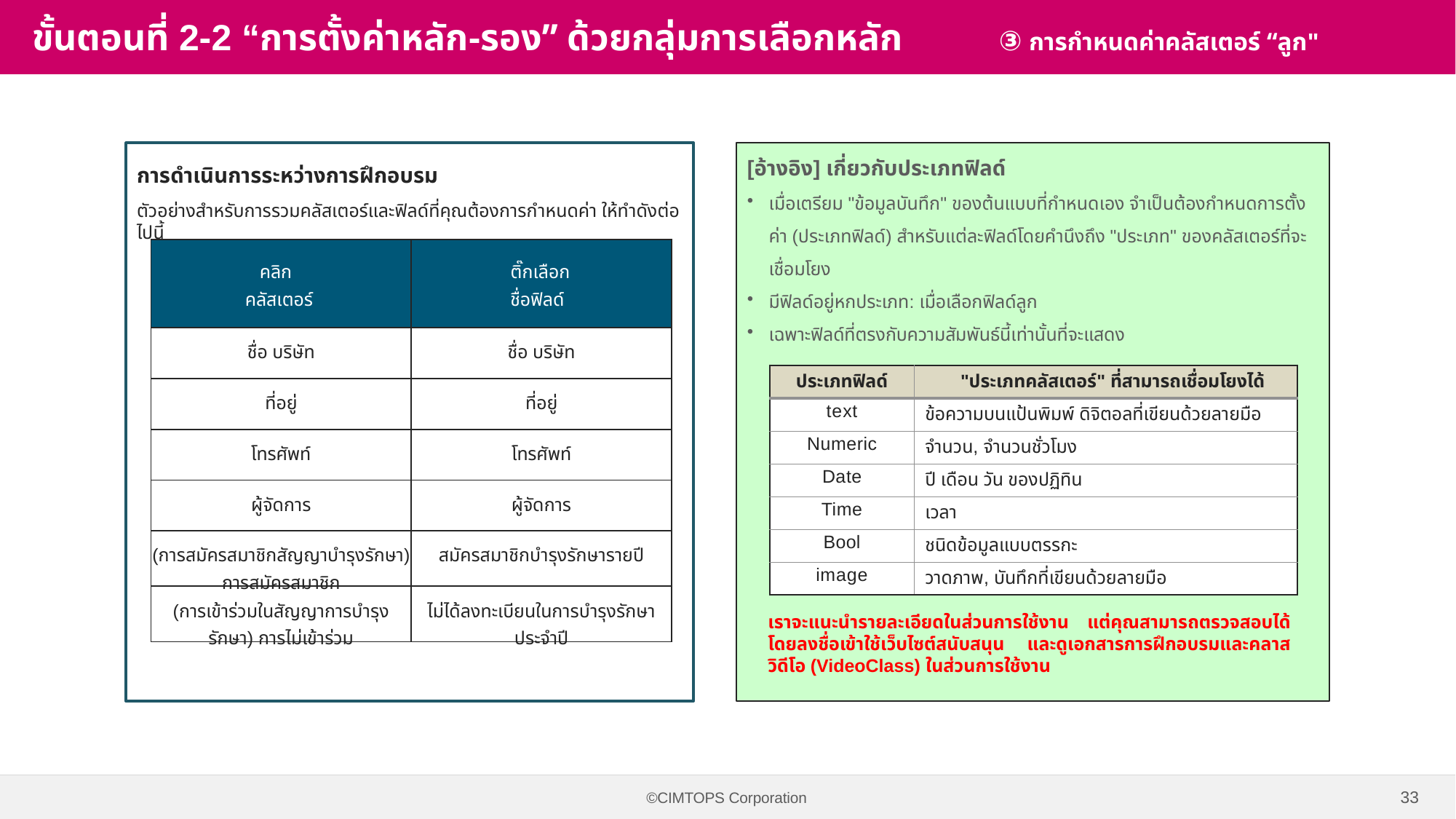

# ขั้นตอนที่ 2-2 “การตั้งค่าหลัก-รอง” ด้วยกลุ่มการเลือกหลัก
③ การกำหนดค่าคลัสเตอร์ “ลูก"
[อ้างอิง] เกี่ยวกับประเภทฟิลด์
เมื่อเตรียม "ข้อมูลบันทึก" ของต้นแบบที่กำหนดเอง จำเป็นต้องกำหนดการตั้งค่า (ประเภทฟิลด์) สำหรับแต่ละฟิลด์โดยคำนึงถึง "ประเภท" ของคลัสเตอร์ที่จะเชื่อมโยง
มีฟิลด์อยู่หกประเภท: เมื่อเลือกฟิลด์ลูก
เฉพาะฟิลด์ที่ตรงกับความสัมพันธ์นี้เท่านั้นที่จะแสดง

การดำเนินการระหว่างการฝึกอบรม
ตัวอย่างสำหรับการรวมคลัสเตอร์และฟิลด์ที่คุณต้องการกำหนดค่า ให้ทำดังต่อไปนี้
| คลิก คลัสเตอร์ | ติ๊กเลือก ชื่อฟิลด์ |
| --- | --- |
| ชื่อ บริษัท | ชื่อ บริษัท |
| ที่อยู่ | ที่อยู่ |
| โทรศัพท์ | โทรศัพท์ |
| ผู้จัดการ | ผู้จัดการ |
| (การสมัครสมาชิกสัญญาบำรุงรักษา) การสมัครสมาชิก | สมัครสมาชิกบำรุงรักษารายปี |
| (การเข้าร่วมในสัญญาการบำรุงรักษา) การไม่เข้าร่วม | ไม่ได้ลงทะเบียนในการบำรุงรักษาประจำปี |
| ประเภทฟิลด์ | "ประเภทคลัสเตอร์" ที่สามารถเชื่อมโยงได้ |
| --- | --- |
| text | ข้อความบนแป้นพิมพ์ ดิจิตอลที่เขียนด้วยลายมือ |
| Numeric | จำนวน, จำนวนชั่วโมง |
| Date | ปี เดือน วัน ของปฏิทิน |
| Time | เวลา |
| Bool | ชนิดข้อมูลแบบตรรกะ |
| image | วาดภาพ, บันทึกที่เขียนด้วยลายมือ |
เราจะแนะนำรายละเอียดในส่วนการใช้งาน แต่คุณสามารถตรวจสอบได้โดยลงชื่อเข้าใช้เว็บไซต์สนับสนุน และดูเอกสารการฝึกอบรมและคลาสวิดีโอ (VideoClass) ในส่วนการใช้งาน
33
©CIMTOPS Corporation